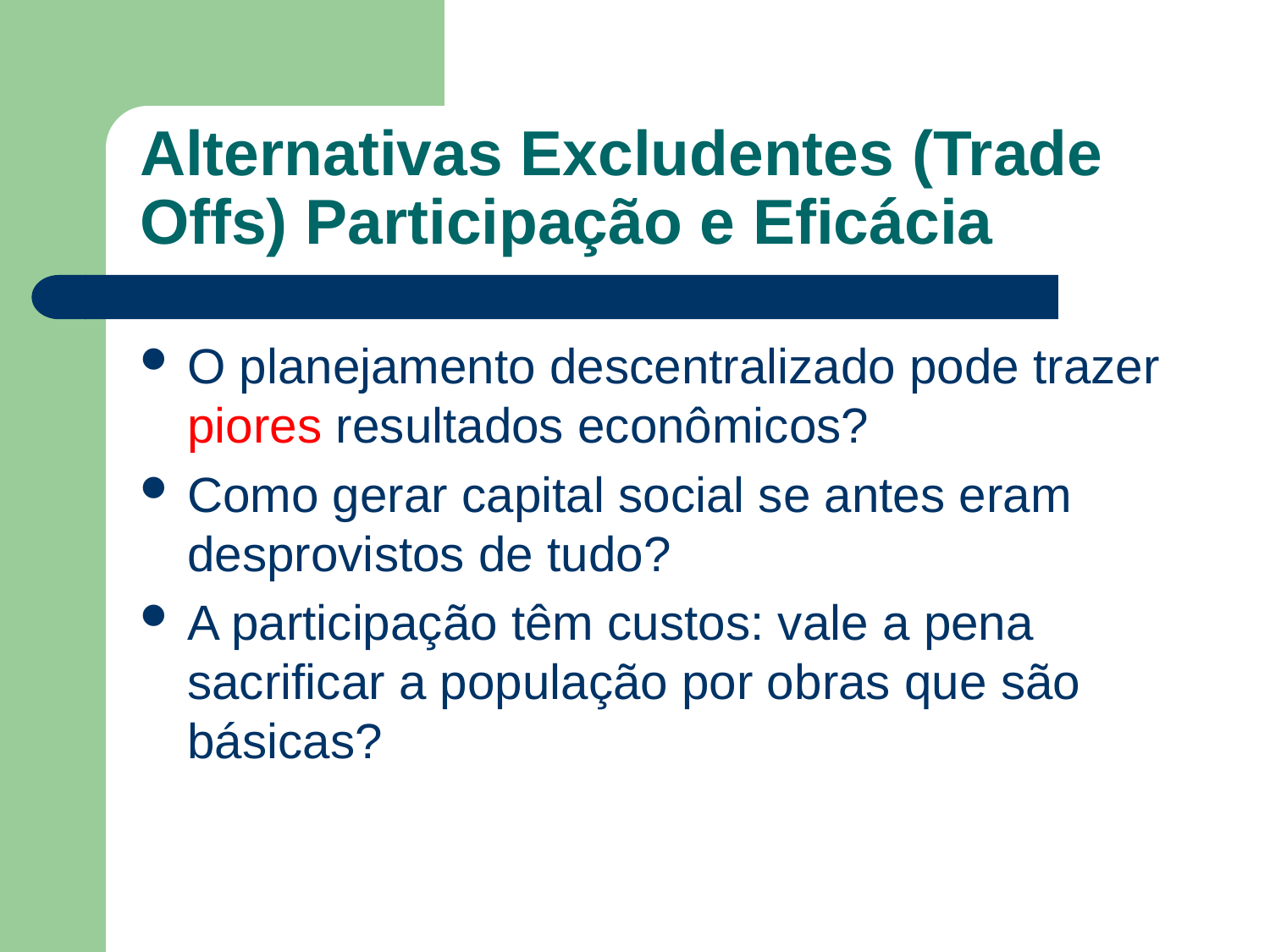

# Alternativas Excludentes (Trade Offs) Participação e Eficácia
O planejamento descentralizado pode trazer  piores resultados econômicos?
Como gerar capital social se antes eram desprovistos de tudo?
A participação têm custos: vale a pena sacrificar a população por obras que são básicas?